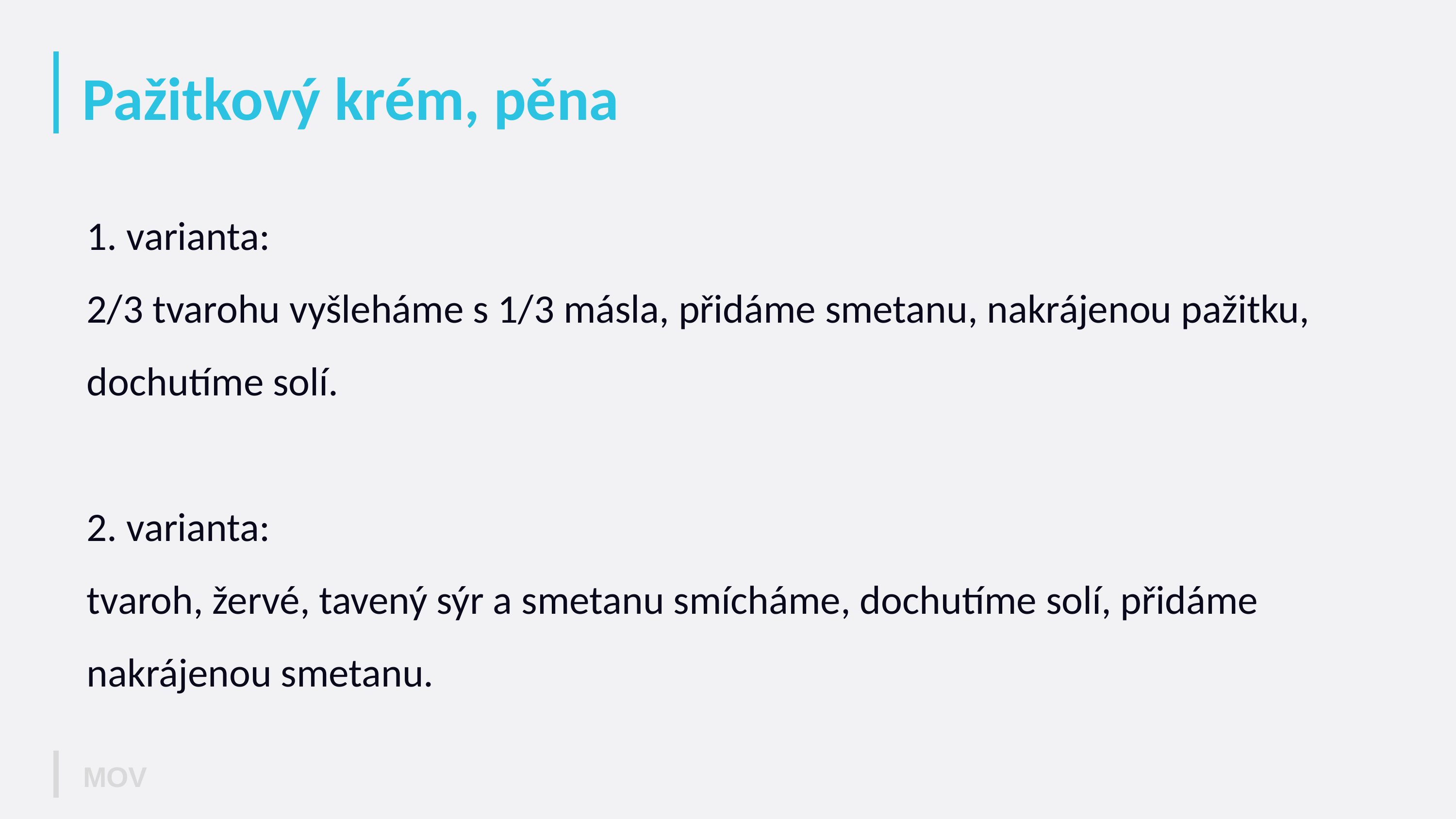

# Pažitkový krém, pěna
1. varianta:
2/3 tvarohu vyšleháme s 1/3 másla, přidáme smetanu, nakrájenou pažitku, dochutíme solí.

2. varianta:
tvaroh, žervé, tavený sýr a smetanu smícháme, dochutíme solí, přidáme nakrájenou smetanu.